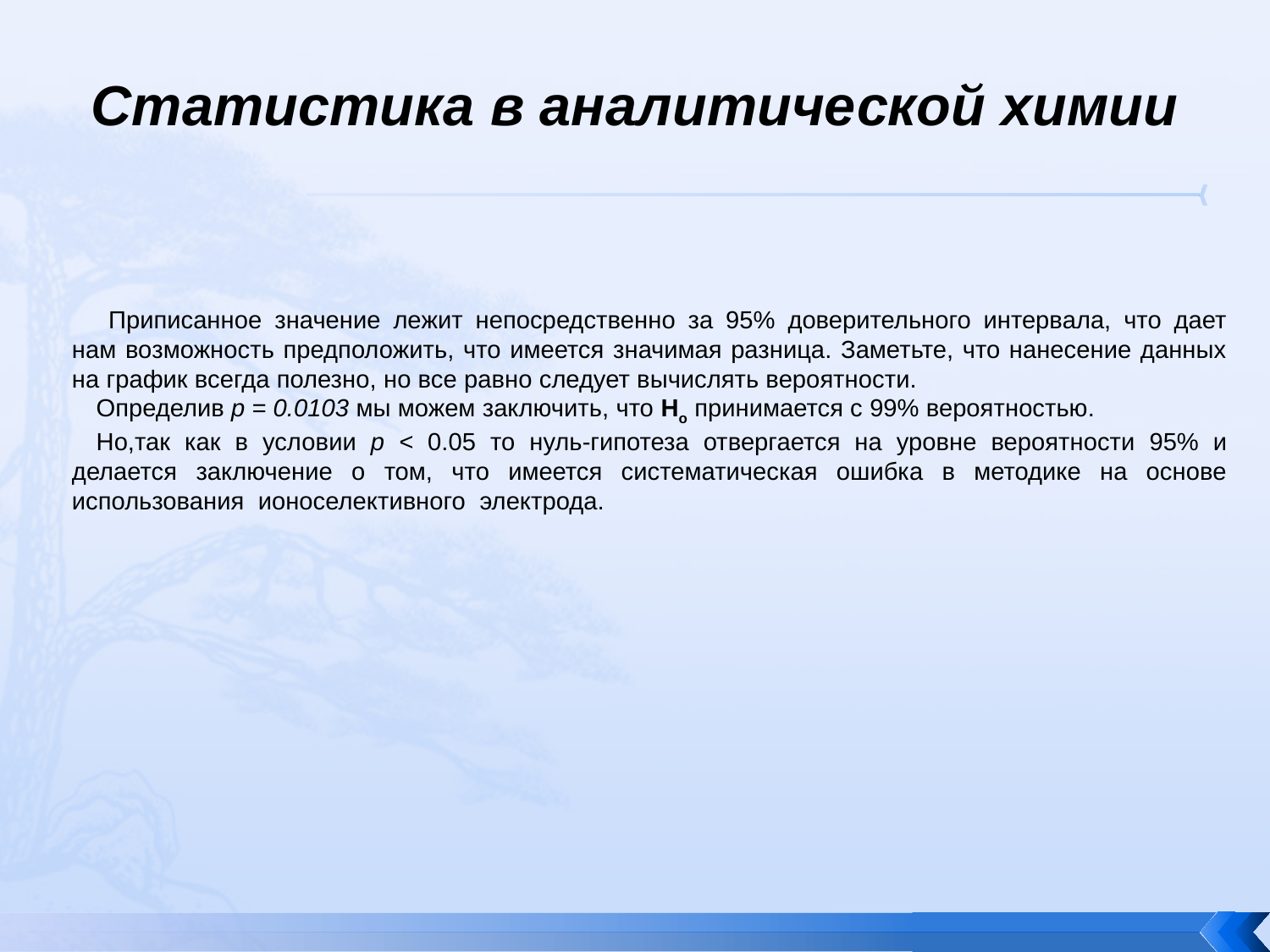

# Статистика в аналитической химии
Приписанное значение лежит непосредственно за 95% доверительного интервала, что дает нам возможность предположить, что имеется значимая разница. Заметьте, что нанесение данных на график всегда полезно, но все равно следует вычислять вероятности.
Определив р = 0.0103 мы можем заключить, что Но принимается с 99% вероятностью.
Но,так как в условии р < 0.05 то нуль-гипотеза отвергается на уровне вероятности 95% и делается заключение о том, что имеется систематическая ошибка в методике на основе использования  ионоселективного  электрода.